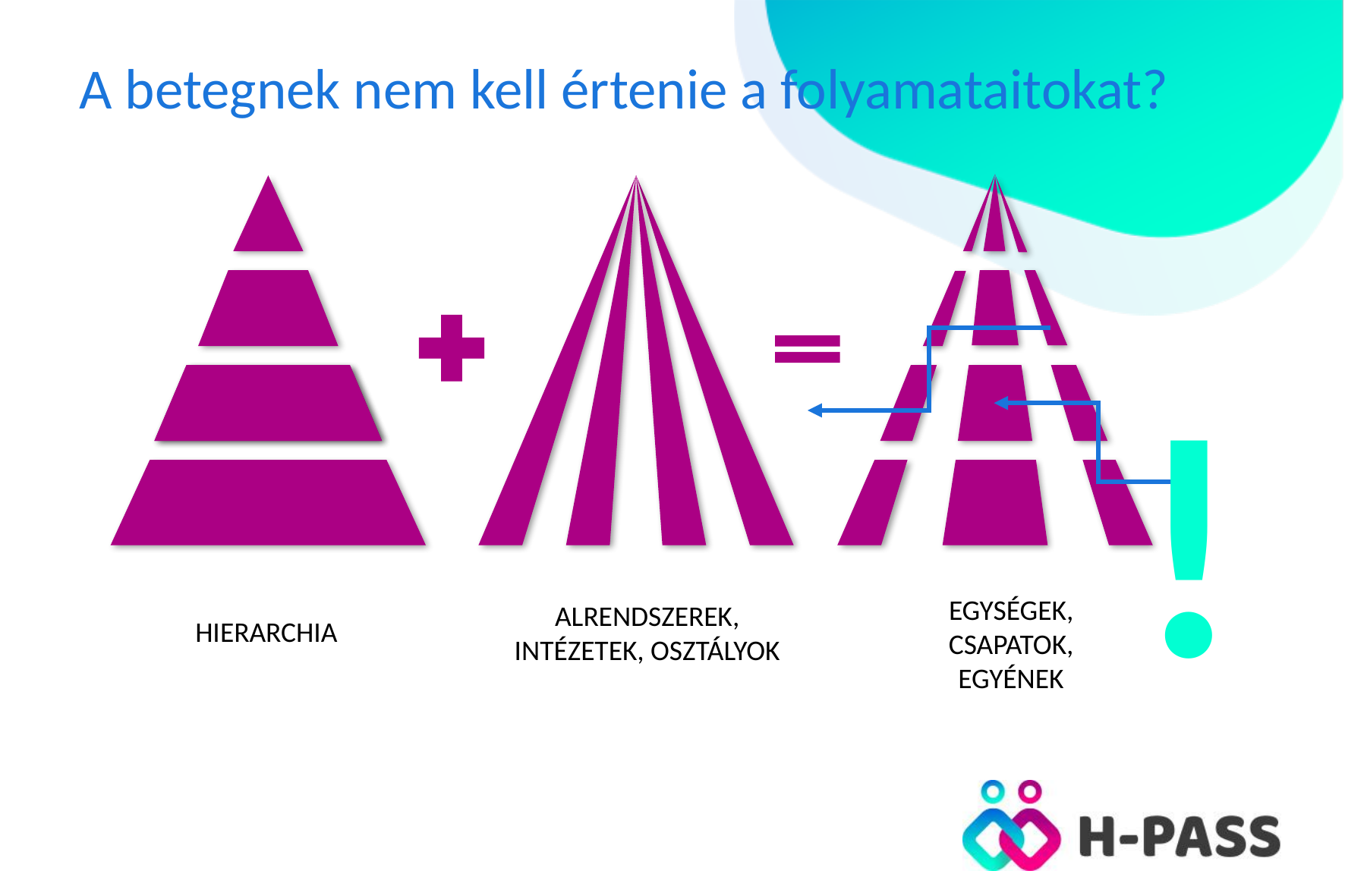

# A betegnek nem kell értenie a folyamataitokat?

!
Egységek, csapatok, egyének
Alrendszerek, intézetek, osztályok
HIERARCHIA